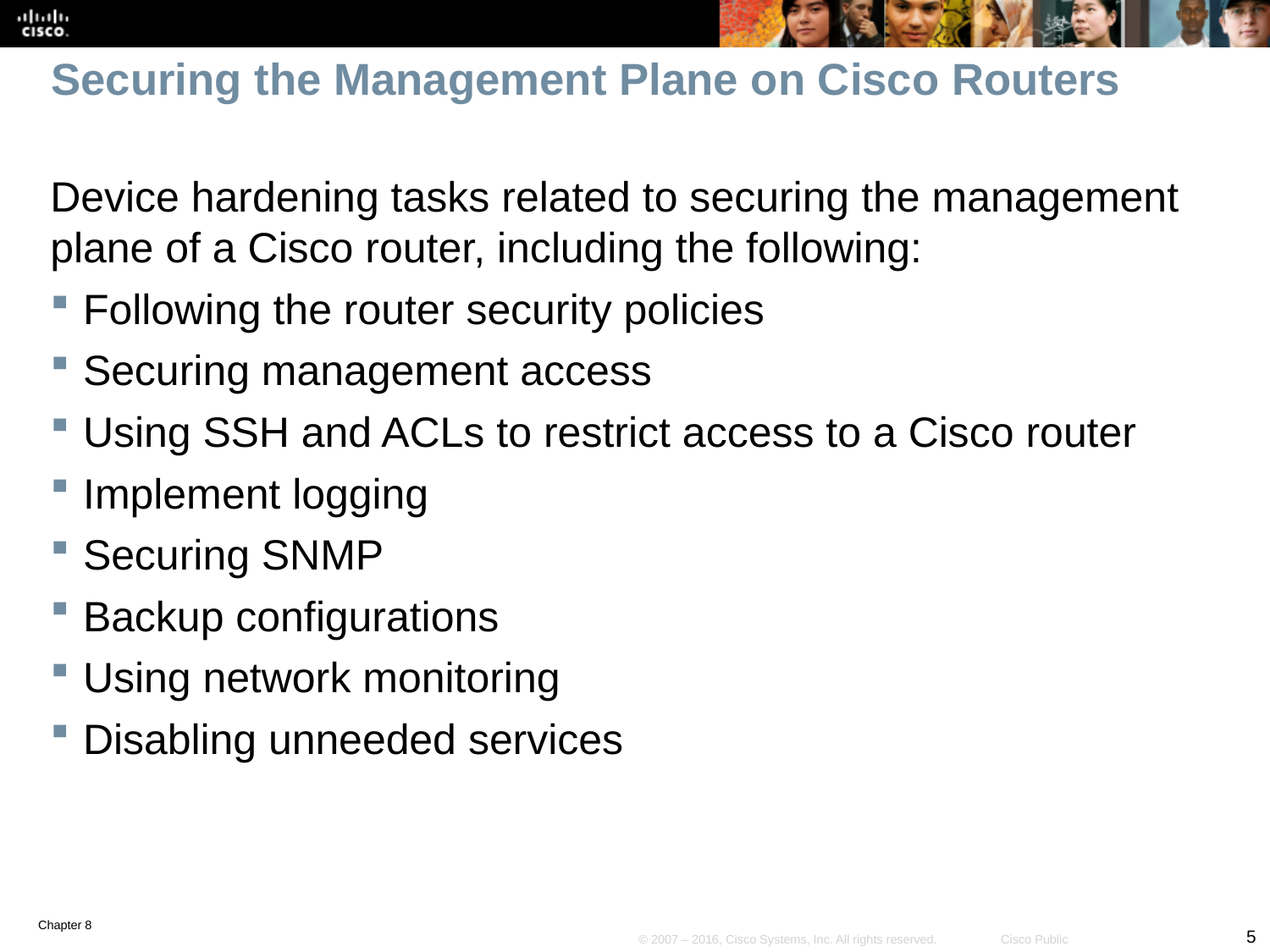

# Securing the Management Plane on Cisco Routers
Device hardening tasks related to securing the management plane of a Cisco router, including the following:
Following the router security policies
Securing management access
Using SSH and ACLs to restrict access to a Cisco router
Implement logging
Securing SNMP
Backup configurations
Using network monitoring
Disabling unneeded services